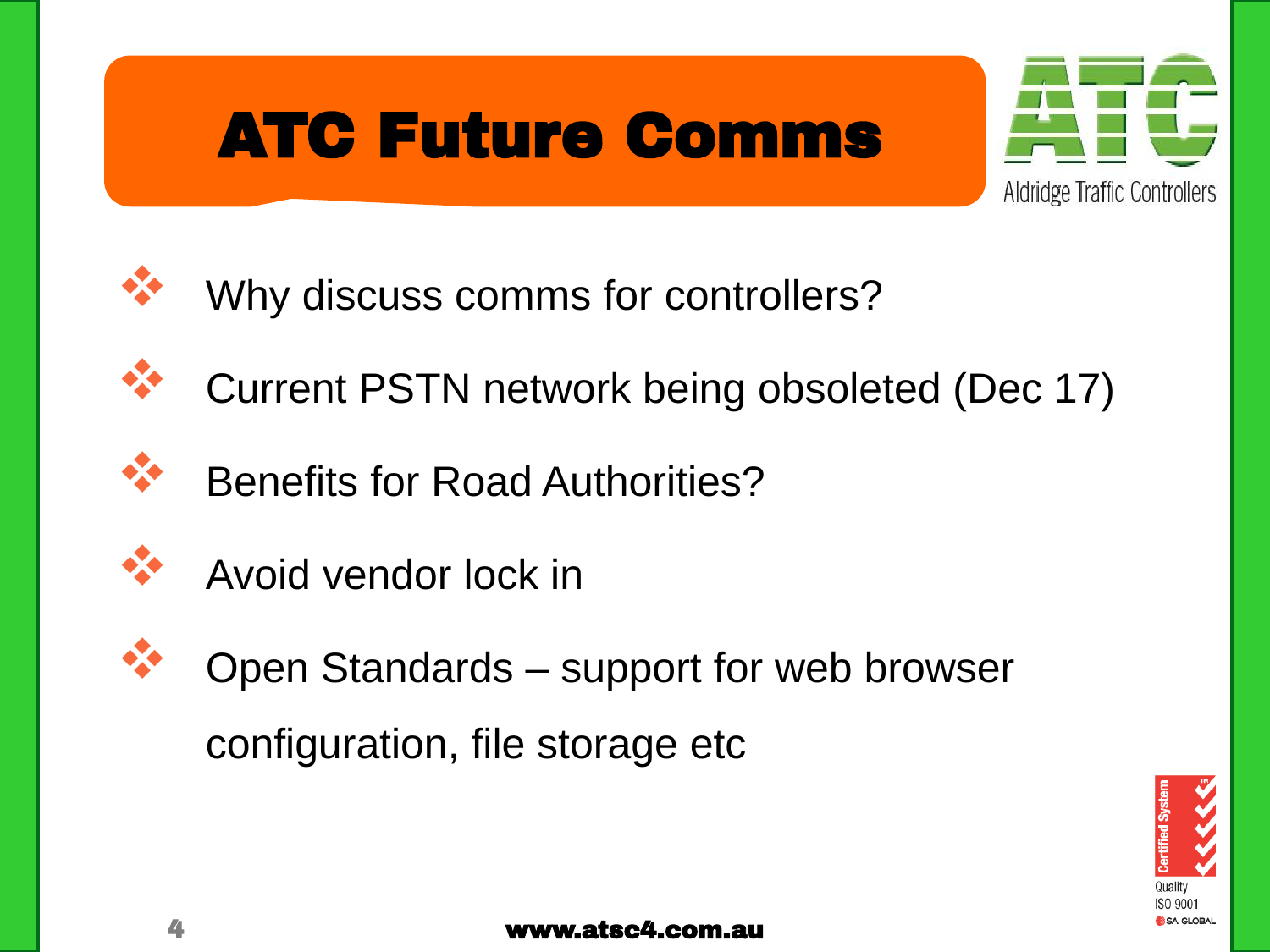

# ATC Future Comms
Why discuss comms for controllers?
Current PSTN network being obsoleted (Dec 17)
Benefits for Road Authorities?
Avoid vendor lock in
Open Standards – support for web browser configuration, file storage etc

www.atsc4.com.au
4